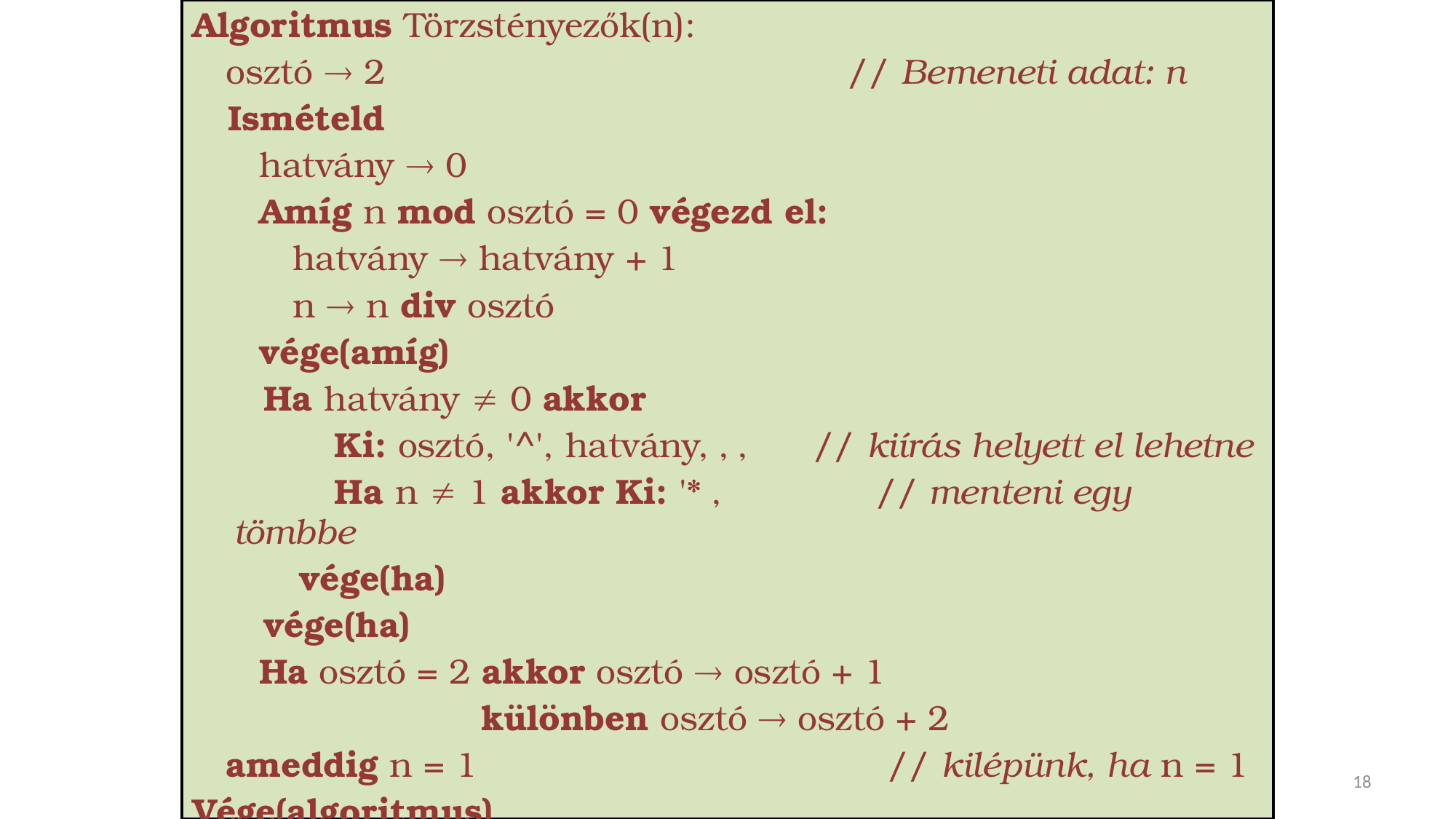

Algoritmus Törzstényezők(n):
   osztó → 2  			                // Bemeneti adat: n
   Ismételd
      hatvány → 0
      Amíg n mod osztó = 0 végezd el:
         hatvány → hatvány + 1
         n → n div osztó
      vége(amíg)
      Ha hatvány ≠ 0 akkor
            Ki: osztó, '^', hatvány, ‚ ‚      // kiírás helyett el lehetne
            Ha n ≠ 1 akkor Ki: '* ‚              // menteni egy tömbbe
         vége(ha)
      vége(ha)
      Ha osztó = 2 akkor osztó → osztó + 1
                          különben osztó → osztó + 2
   ameddig n = 1                                     // kilépünk, ha n = 1
Vége(algoritmus)
18